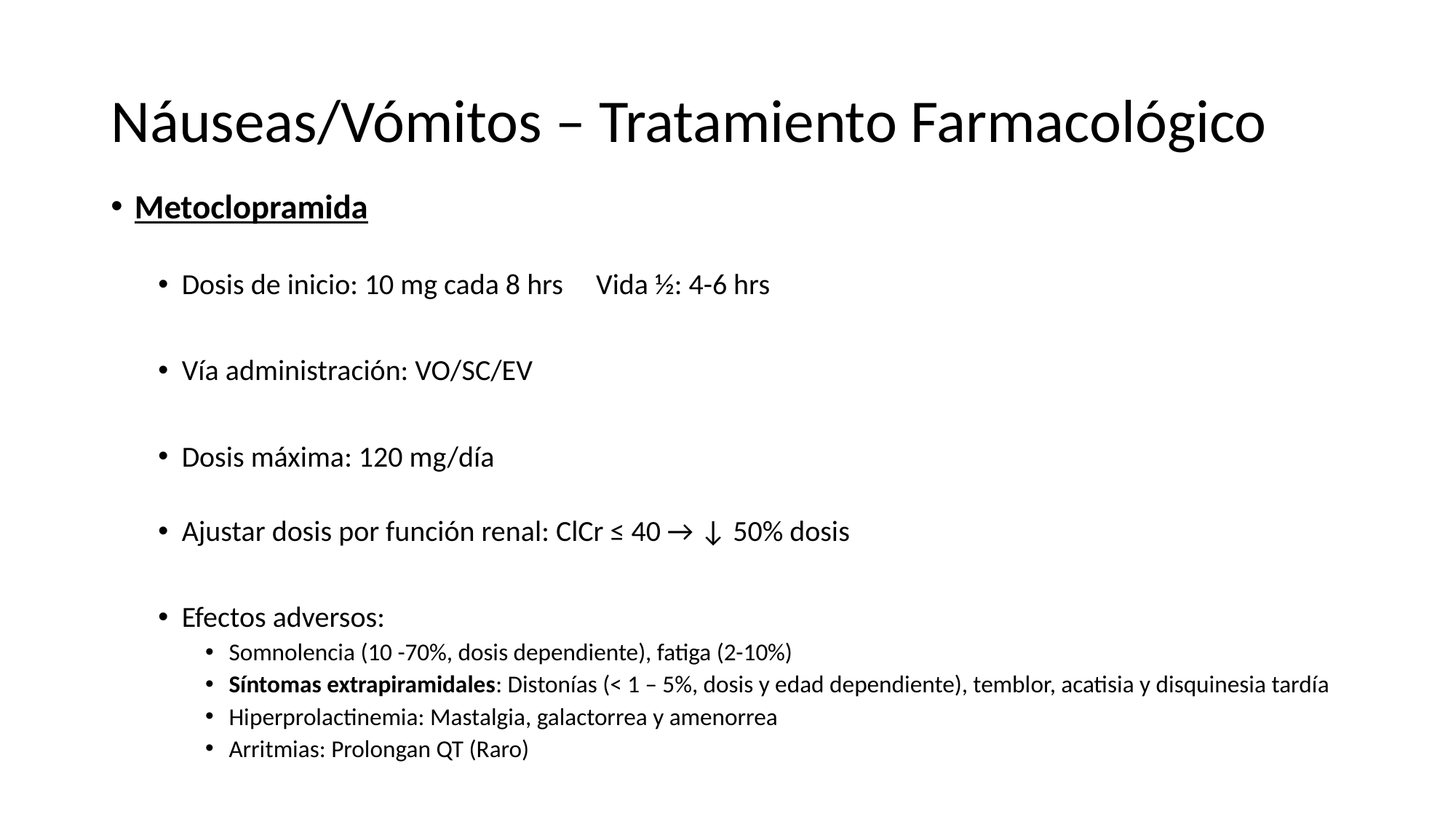

# Náuseas/Vómitos – Tratamiento Farmacológico
Metoclopramida

Dosis de inicio: 10 mg cada 8 hrs     Vida ½: 4-6 hrs

Vía administración: VO/SC/EV

Dosis máxima: 120 mg/día

Ajustar dosis por función renal: ClCr ≤ 40 → ↓ 50% dosis

Efectos adversos:
Somnolencia (10 -70%, dosis dependiente), fatiga (2-10%)
Síntomas extrapiramidales: Distonías (< 1 – 5%, dosis y edad dependiente), temblor, acatisia y disquinesia tardía
Hiperprolactinemia: Mastalgia, galactorrea y amenorrea
Arritmias: Prolongan QT (Raro)